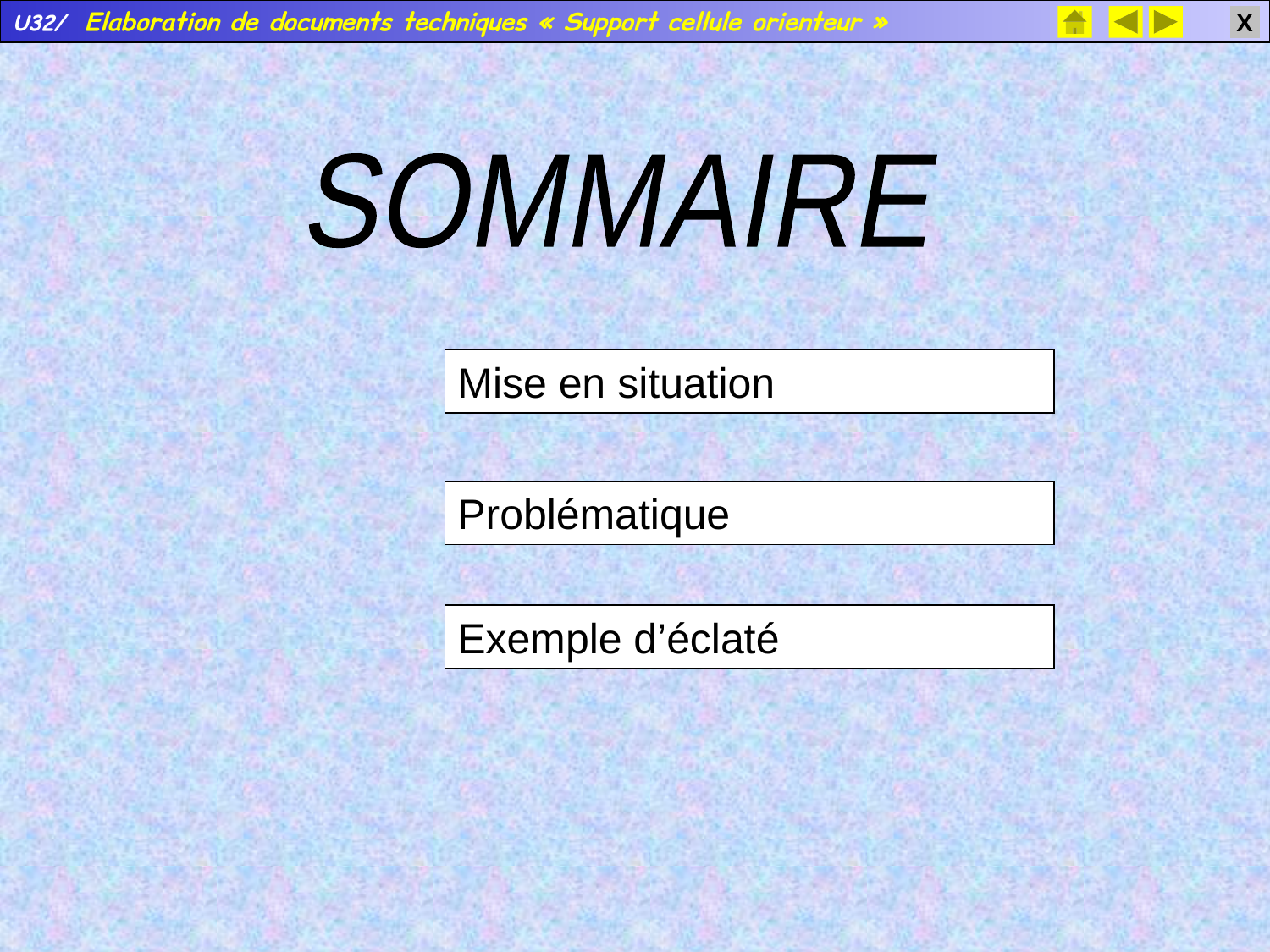

SOMMAIRE
Mise en situation
Problématique
Exemple d’éclaté